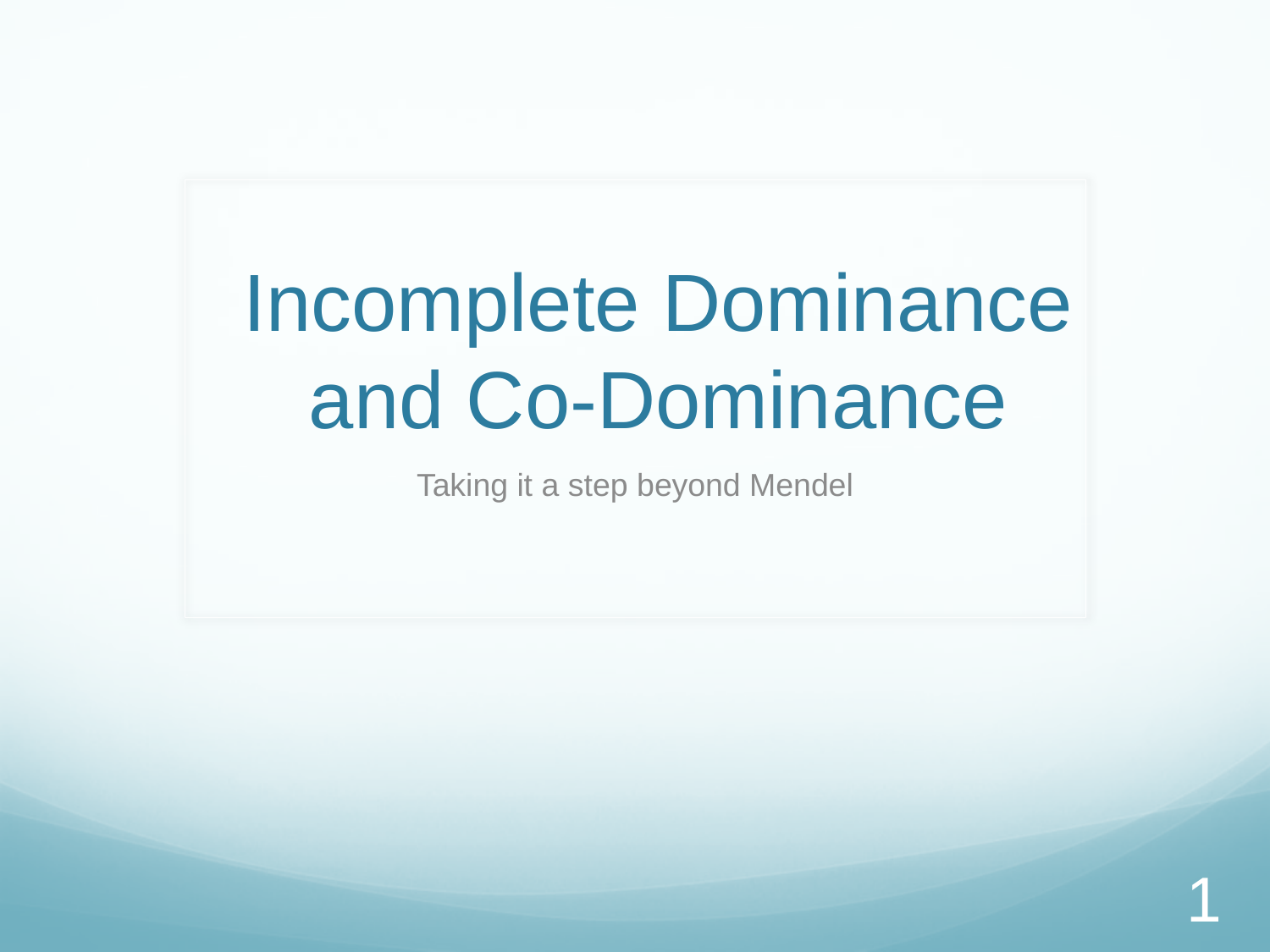

# Incomplete Dominance and Co-Dominance
Taking it a step beyond Mendel
1